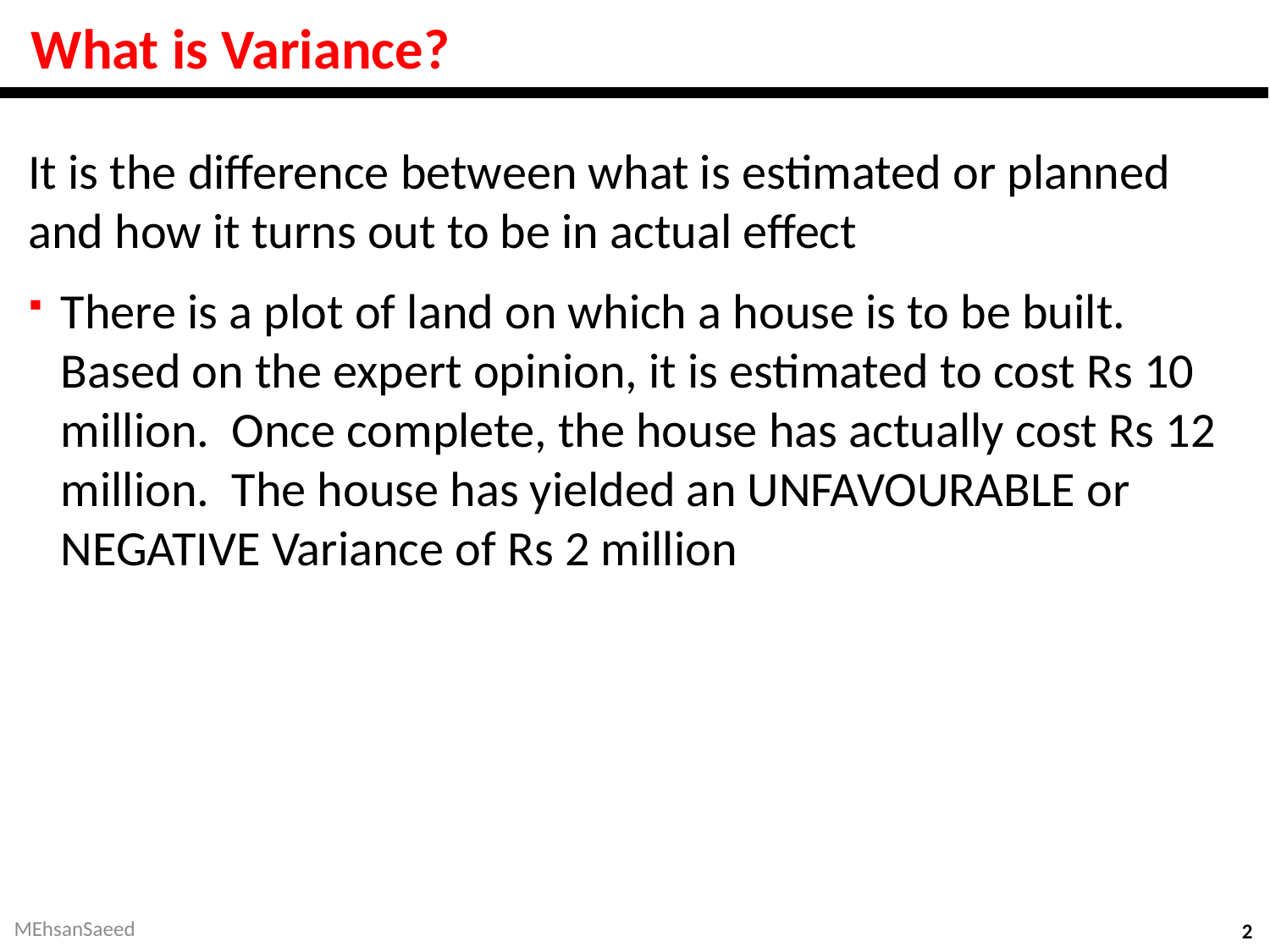

# What is Variance?
It is the difference between what is estimated or planned and how it turns out to be in actual effect
There is a plot of land on which a house is to be built.  Based on the expert opinion, it is estimated to cost Rs 10 million.  Once complete, the house has actually cost Rs 12 million.  The house has yielded an UNFAVOURABLE or NEGATIVE Variance of Rs 2 million
MEhsanSaeed
2